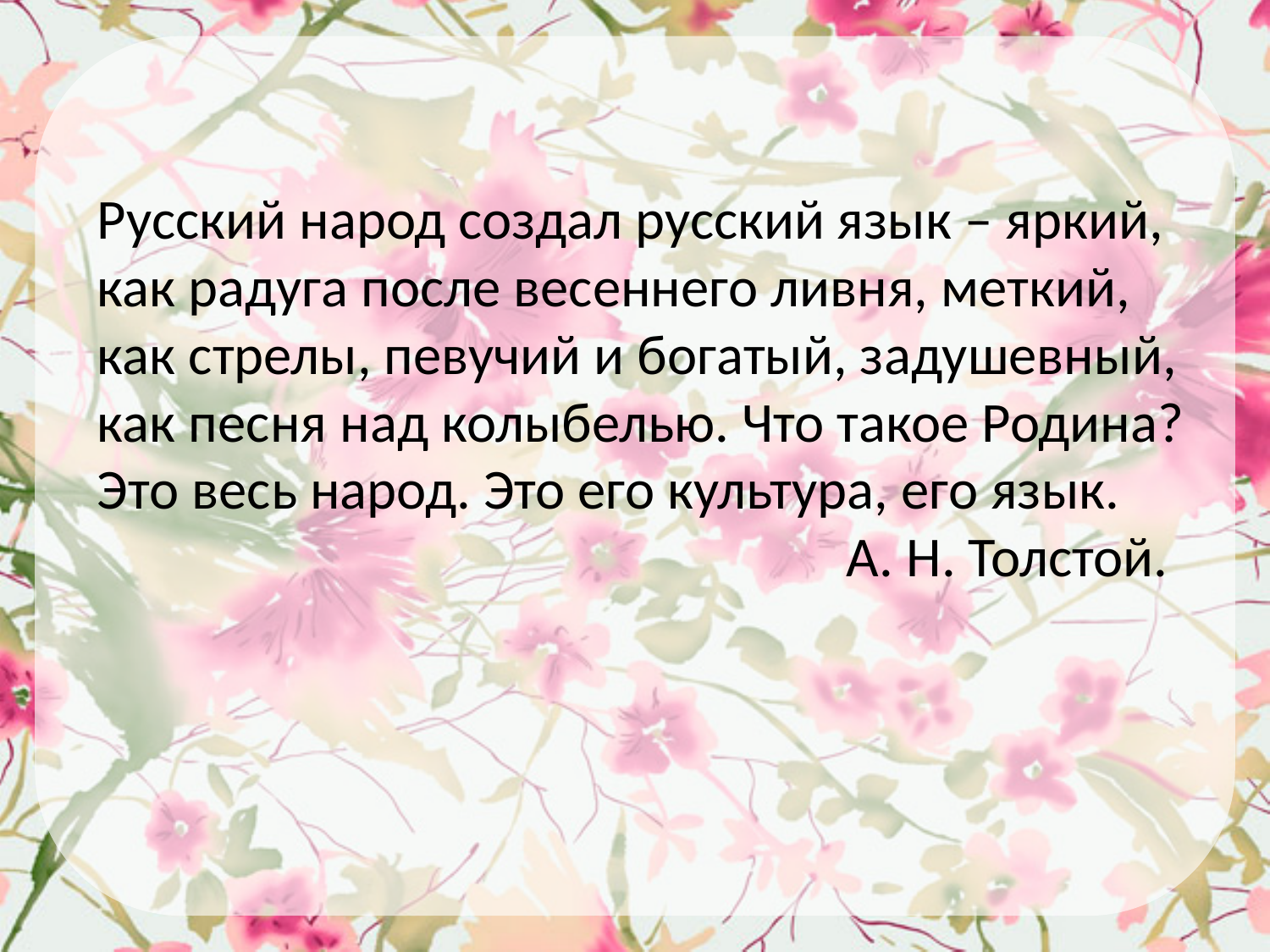

Русский народ создал русский язык – яркий, как радуга после весеннего ливня, меткий, как стрелы, певучий и богатый, задушевный, как песня над колыбелью. Что такое Родина? Это весь народ. Это его культура, его язык.
                                                           А. Н. Толстой.